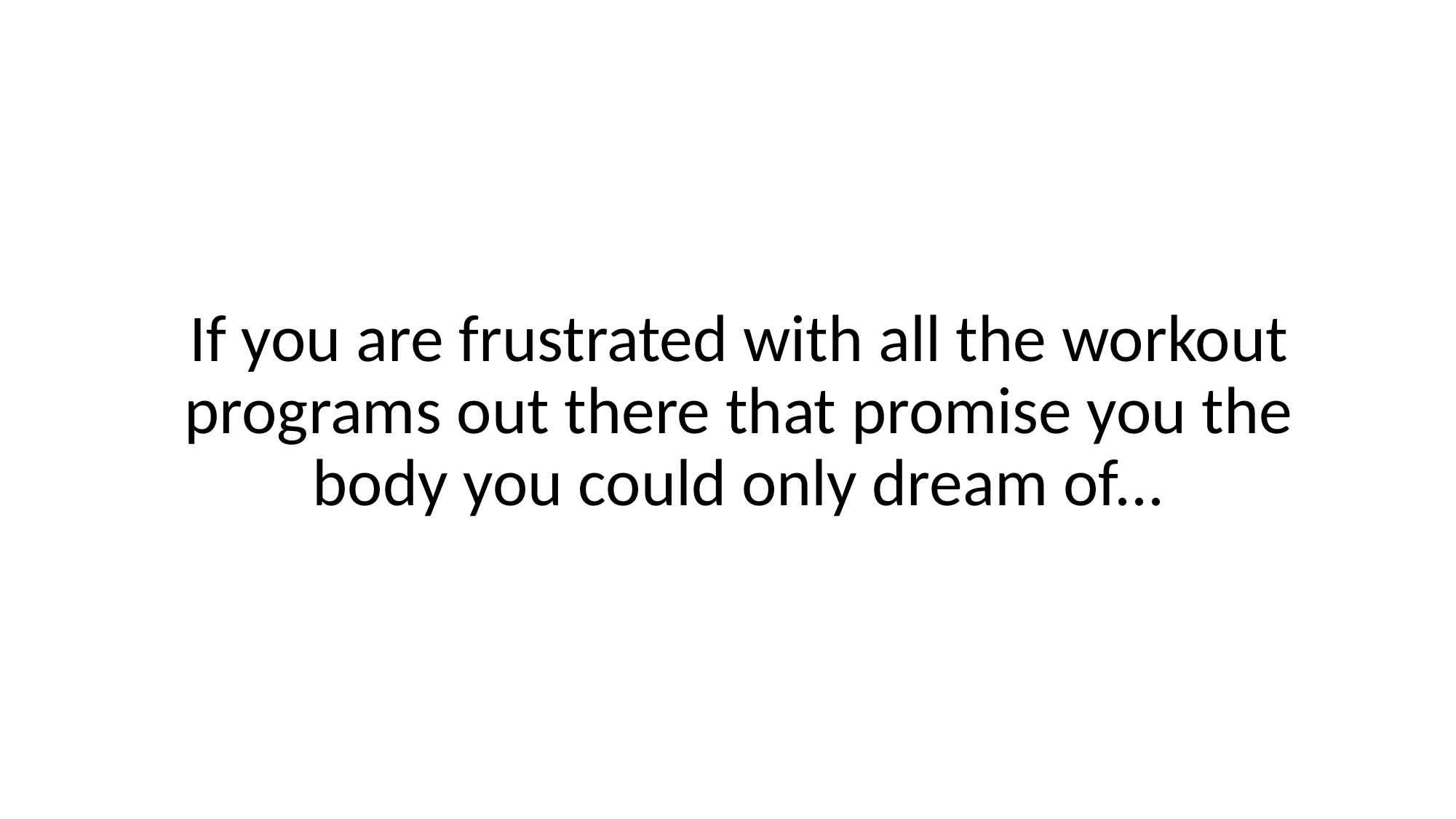

If you are frustrated with all the workout programs out there that promise you the body you could only dream of...